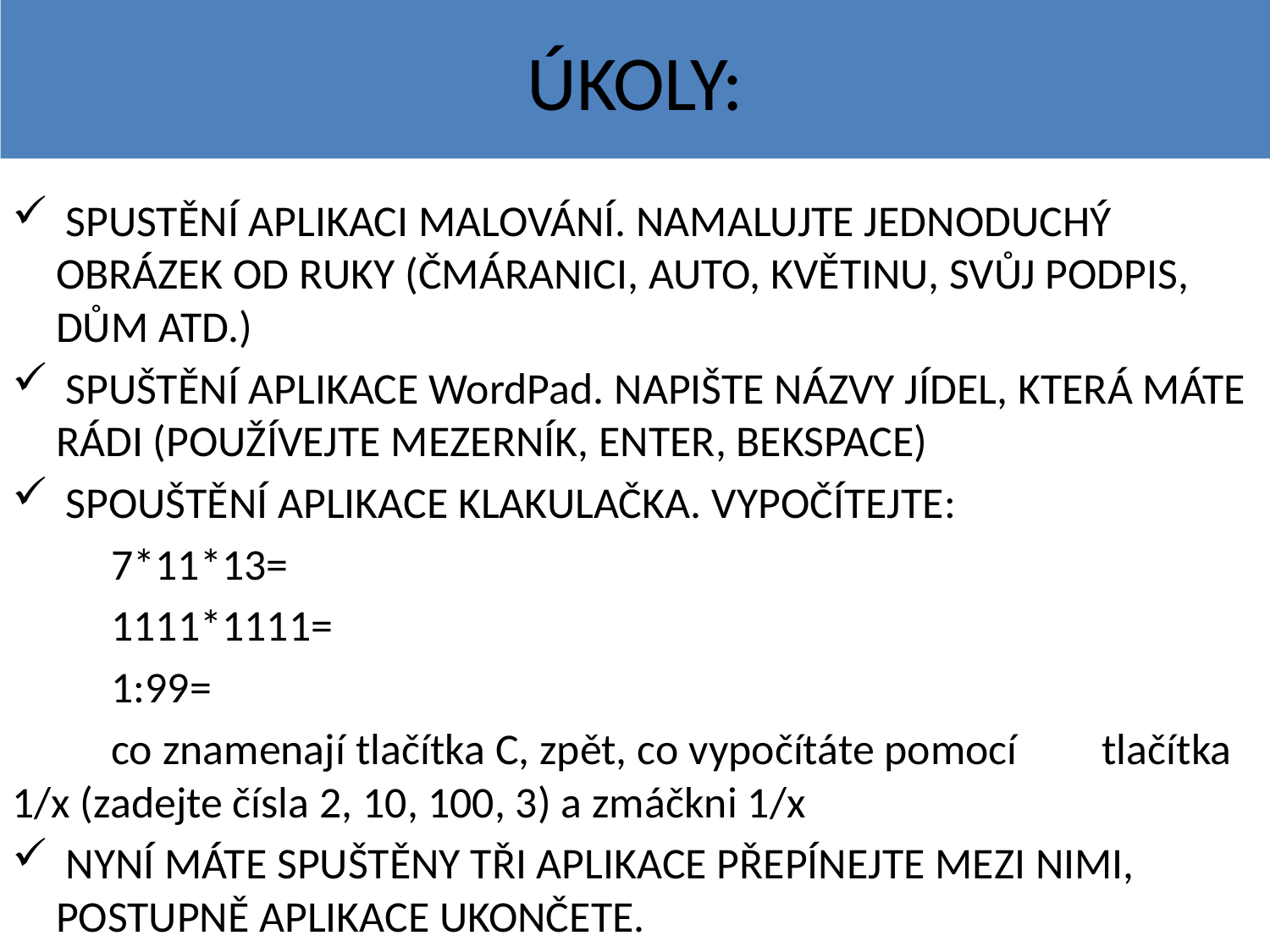

# ÚKOLY:
 SPUSTĚNÍ APLIKACI MALOVÁNÍ. NAMALUJTE JEDNODUCHÝ OBRÁZEK OD RUKY (ČMÁRANICI, AUTO, KVĚTINU, SVŮJ PODPIS, DŮM ATD.)
 SPUŠTĚNÍ APLIKACE WordPad. NAPIŠTE NÁZVY JÍDEL, KTERÁ MÁTE RÁDI (POUŽÍVEJTE MEZERNÍK, ENTER, BEKSPACE)
 SPOUŠTĚNÍ APLIKACE KLAKULAČKA. VYPOČÍTEJTE:
 	7*11*13=
	1111*1111=
	1:99=
	co znamenají tlačítka C, zpět, co vypočítáte pomocí 	tlačítka 1/x (zadejte čísla 2, 10, 100, 3) a zmáčkni 1/x
 NYNÍ MÁTE SPUŠTĚNY TŘI APLIKACE PŘEPÍNEJTE MEZI NIMI, POSTUPNĚ APLIKACE UKONČETE.